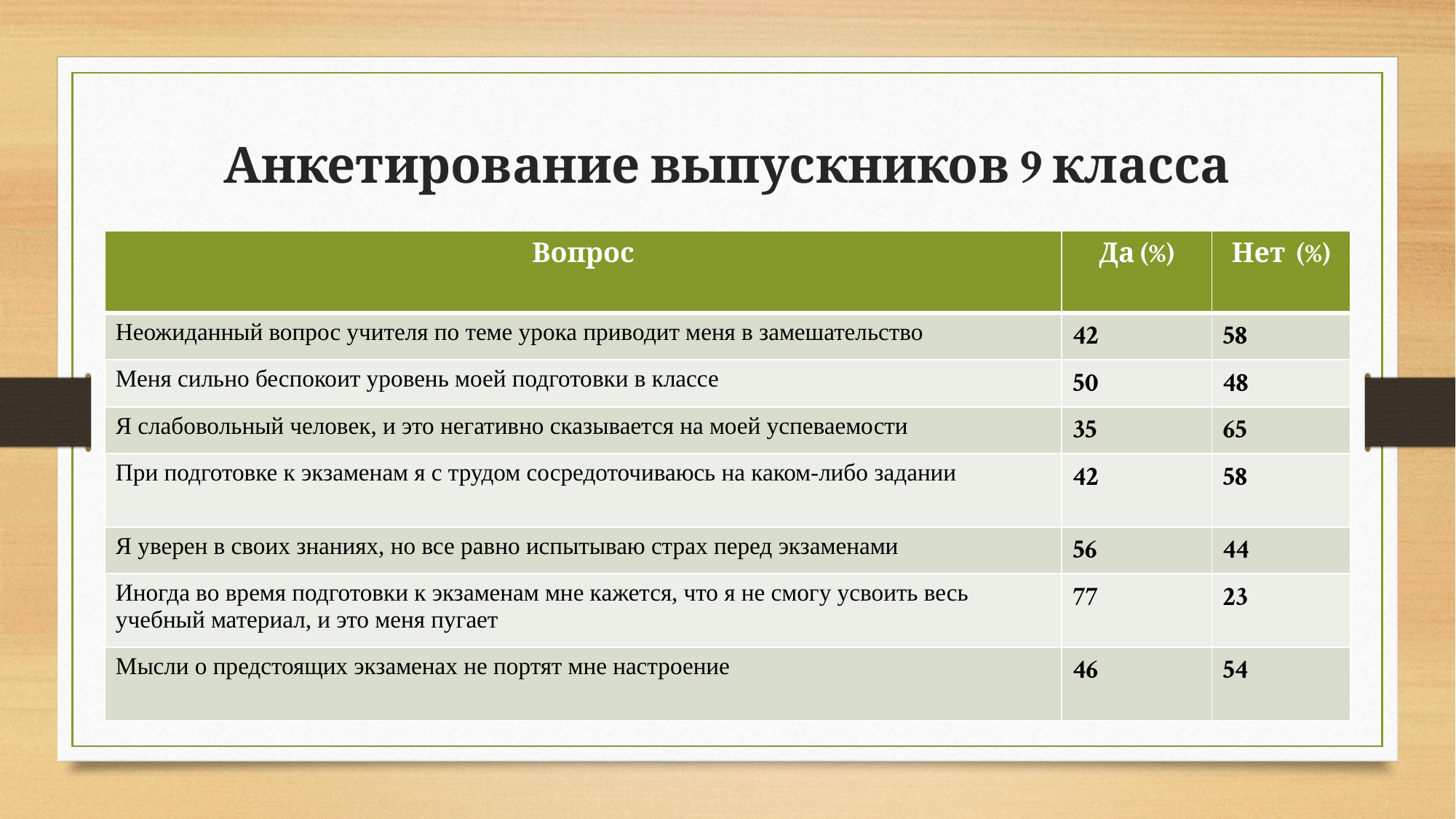

# Анкетирование выпускников 9 класса
| Вопрос | Да (%) | Нет (%) |
| --- | --- | --- |
| Неожиданный вопрос учителя по теме урока приводит меня в замешательство | 42 | 58 |
| Меня сильно беспокоит уровень моей подготовки в классе | 50 | 48 |
| Я слабовольный человек, и это негативно сказывается на моей успеваемости | 35 | 65 |
| При подготовке к экзаменам я с трудом сосредоточиваюсь на каком-либо задании | 42 | 58 |
| Я уверен в своих знаниях, но все равно испытываю страх перед экзаменами | 56 | 44 |
| Иногда во время подготовки к экзаменам мне кажется, что я не смогу усвоить весь учебный материал, и это меня пугает | 77 | 23 |
| Мысли о предстоящих экзаменах не портят мне настроение | 46 | 54 |